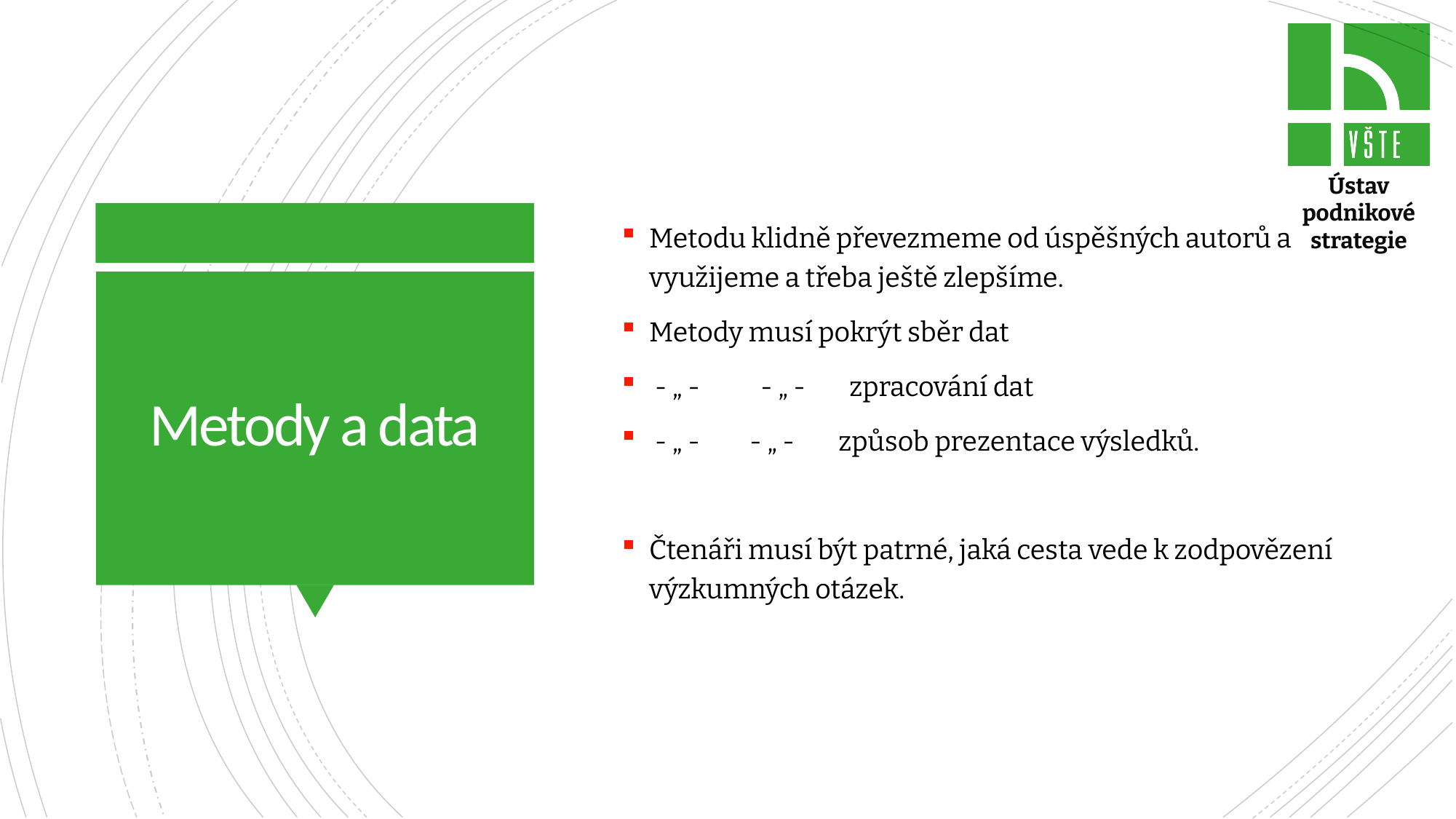

Metodu klidně převezmeme od úspěšných autorů a využijeme a třeba ještě zlepšíme.
Metody musí pokrýt sběr dat
 - „ -           - „ -        zpracování dat
 - „ -         - „ -        způsob prezentace výsledků.

Čtenáři musí být patrné, jaká cesta vede k zodpovězení výzkumných otázek.
# Metody a data